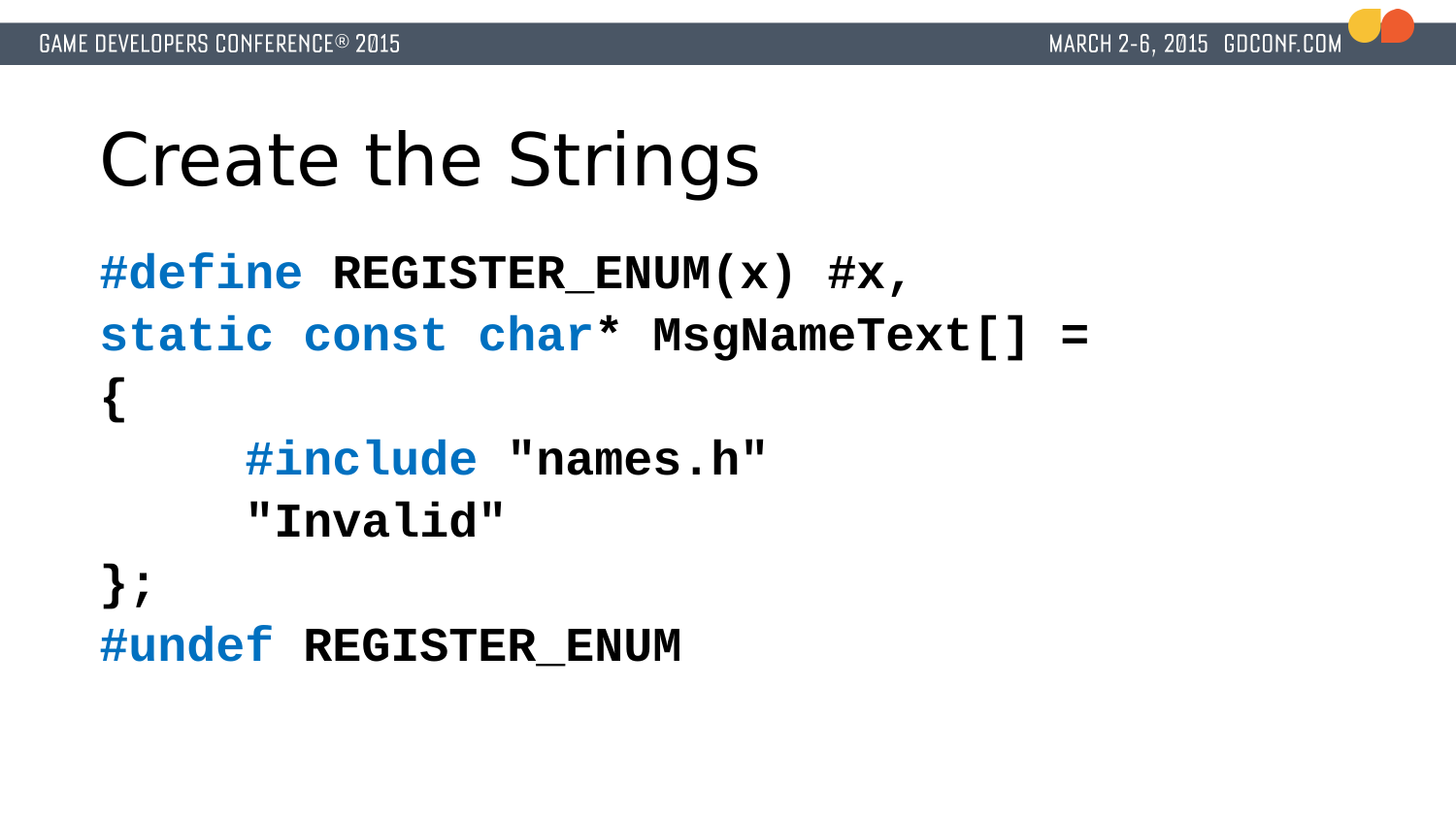

# Create the Strings
#define REGISTER_ENUM(x) #x,
static const char* MsgNameText[] =
{
     #include "names.h"
     "Invalid"
};
#undef REGISTER_ENUM